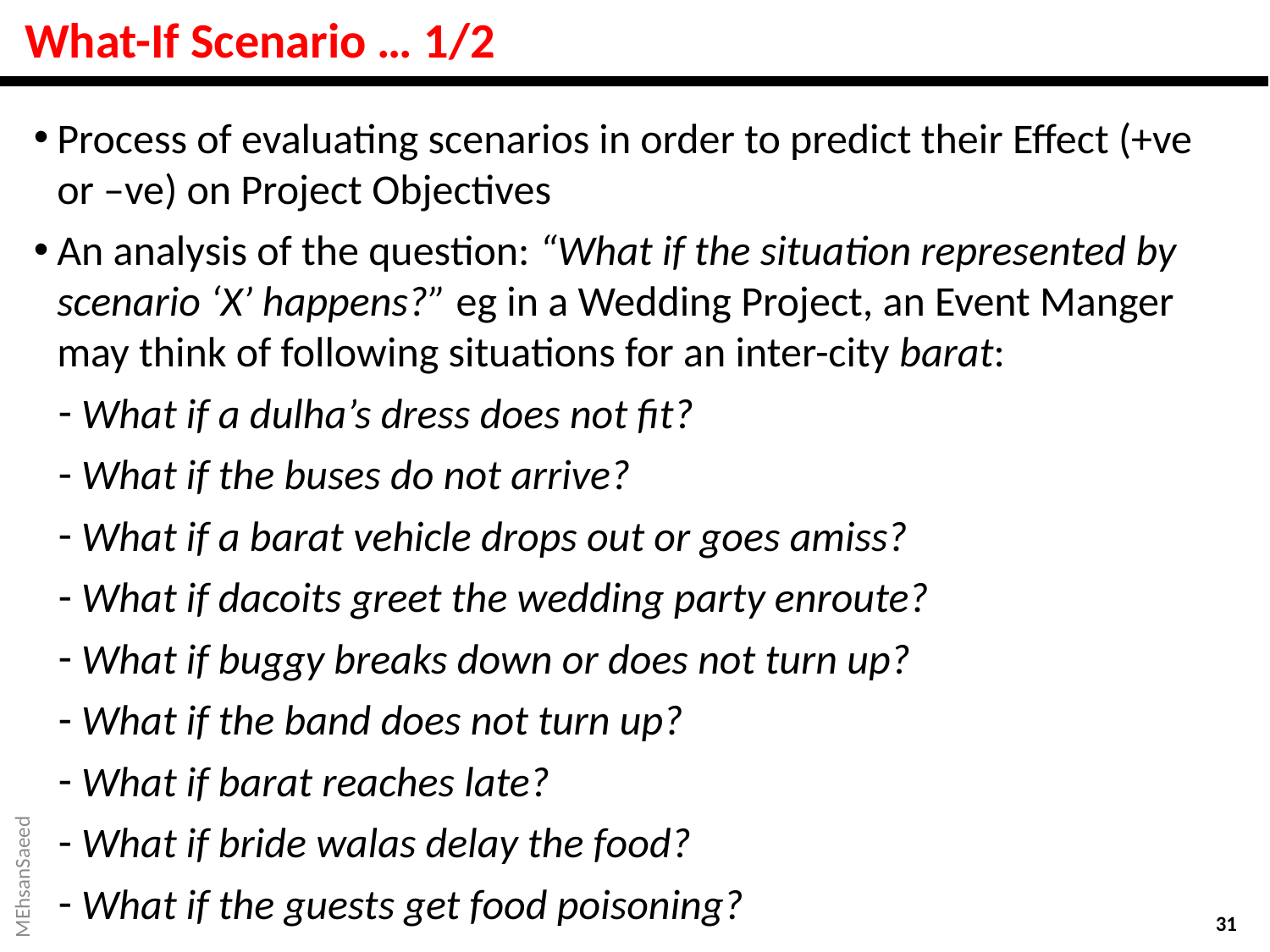

# What-If Scenario … 1/2
Process of evaluating scenarios in order to predict their Effect (+ve or –ve) on Project Objectives
An analysis of the question: “What if the situation represented by scenario ‘X’ happens?” eg in a Wedding Project, an Event Manger may think of following situations for an inter-city barat:
What if a dulha’s dress does not fit?
What if the buses do not arrive?
What if a barat vehicle drops out or goes amiss?
What if dacoits greet the wedding party enroute?
What if buggy breaks down or does not turn up?
What if the band does not turn up?
What if barat reaches late?
What if bride walas delay the food?
What if the guests get food poisoning?
MEhsanSaeed
31